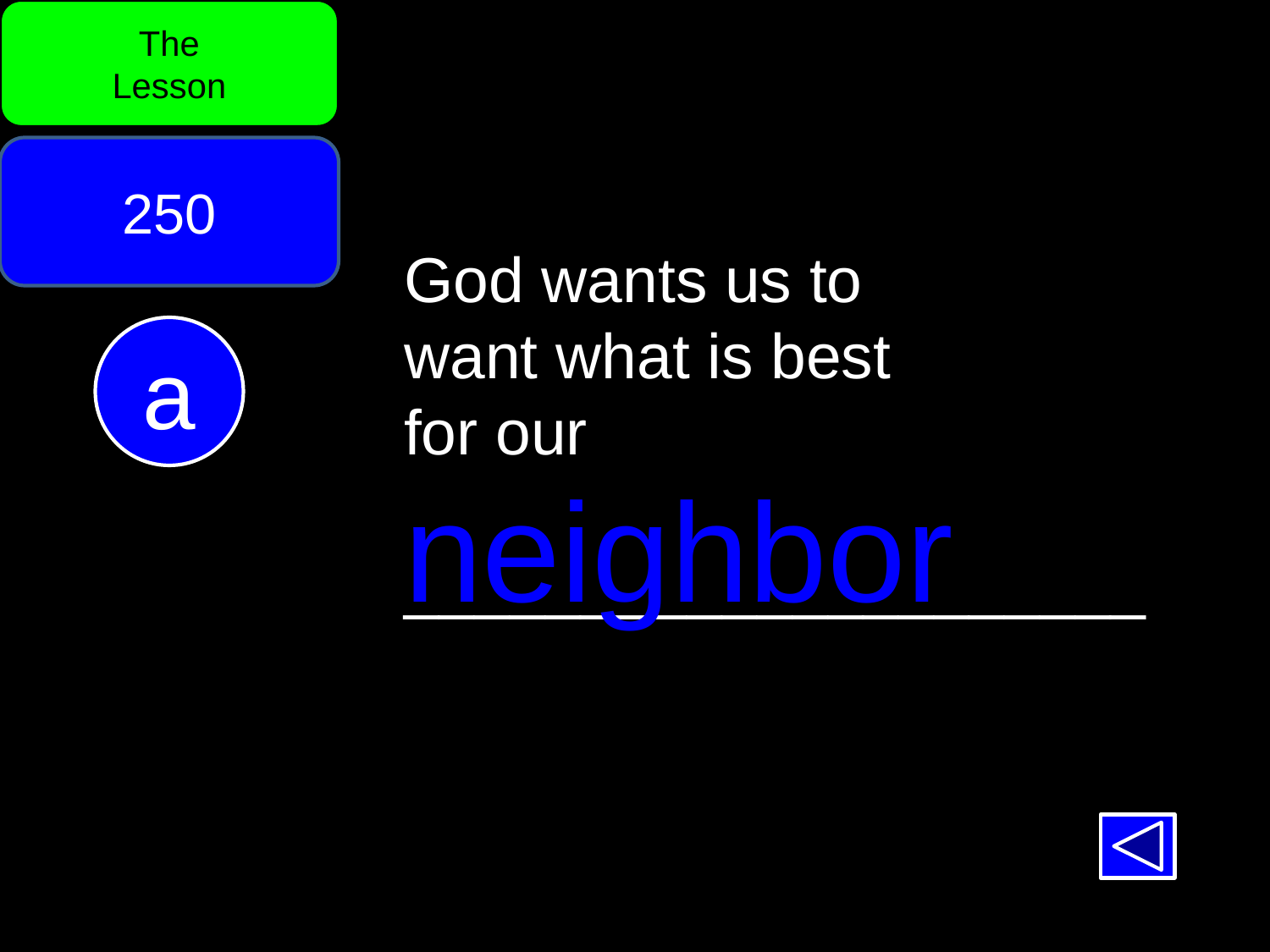

The
Lesson
250
God wants us to
want what is best
for our

_____________________
a
neighbor